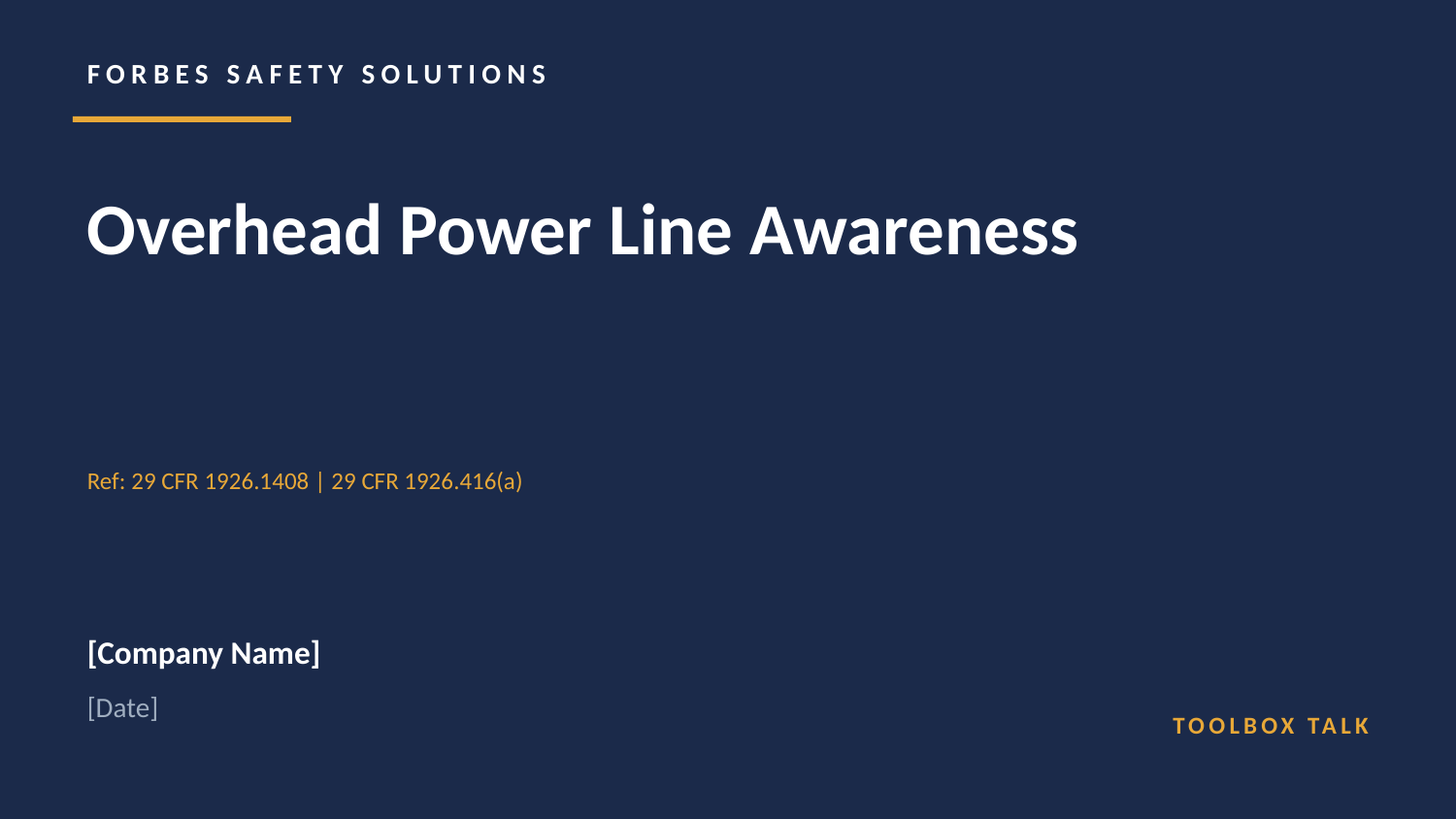

FORBES SAFETY SOLUTIONS

Overhead Power Line Awareness
Ref: 29 CFR 1926.1408 | 29 CFR 1926.416(a)
[Company Name]
[Date]
TOOLBOX TALK